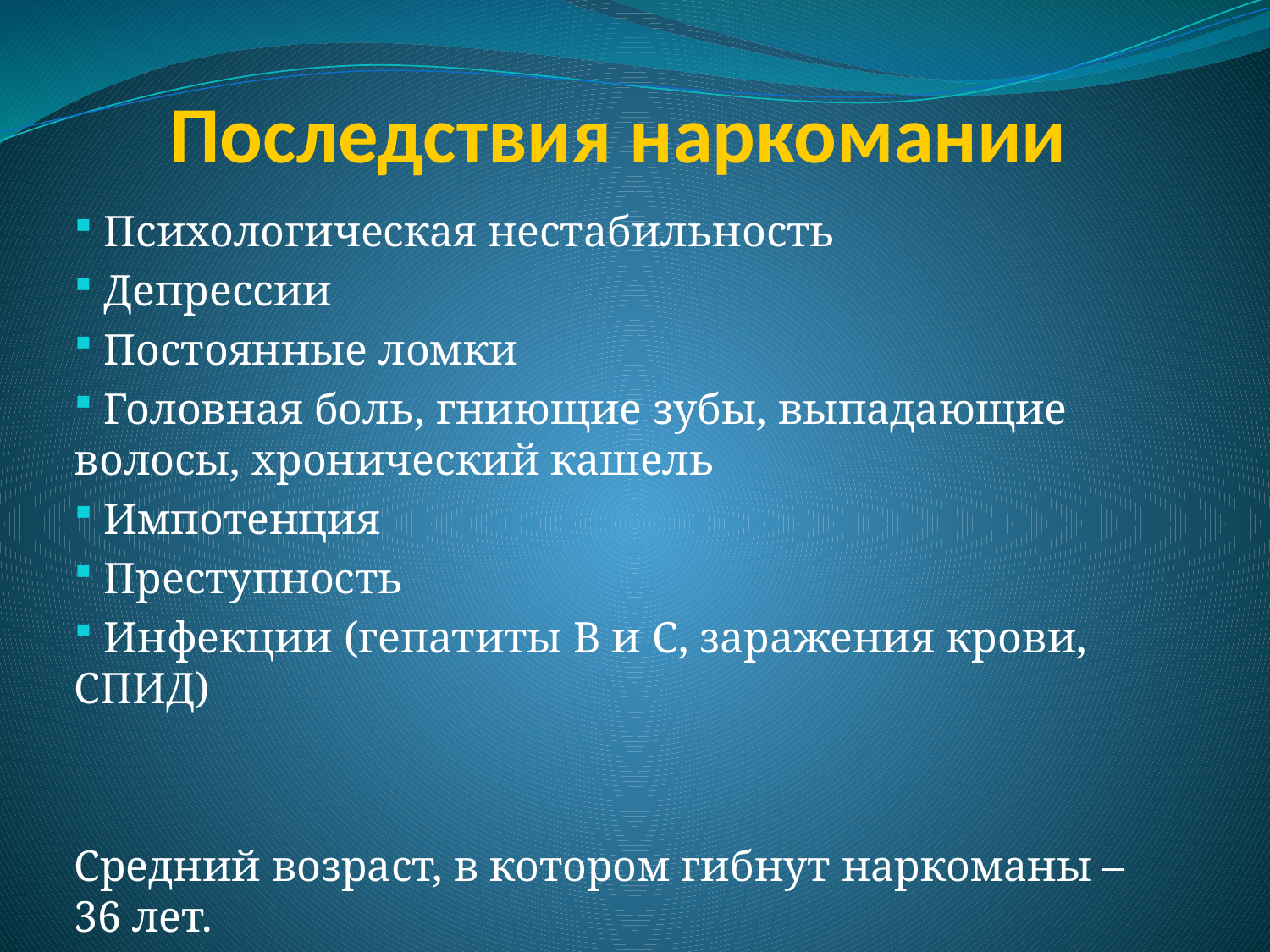

# Последствия наркомании
 Психологическая нестабильность
 Депрессии
 Постоянные ломки
 Головная боль, гниющие зубы, выпадающие волосы, хронический кашель
 Импотенция
 Преступность
 Инфекции (гепатиты В и С, заражения крови, СПИД)

Средний возраст, в котором гибнут наркоманы – 36 лет.